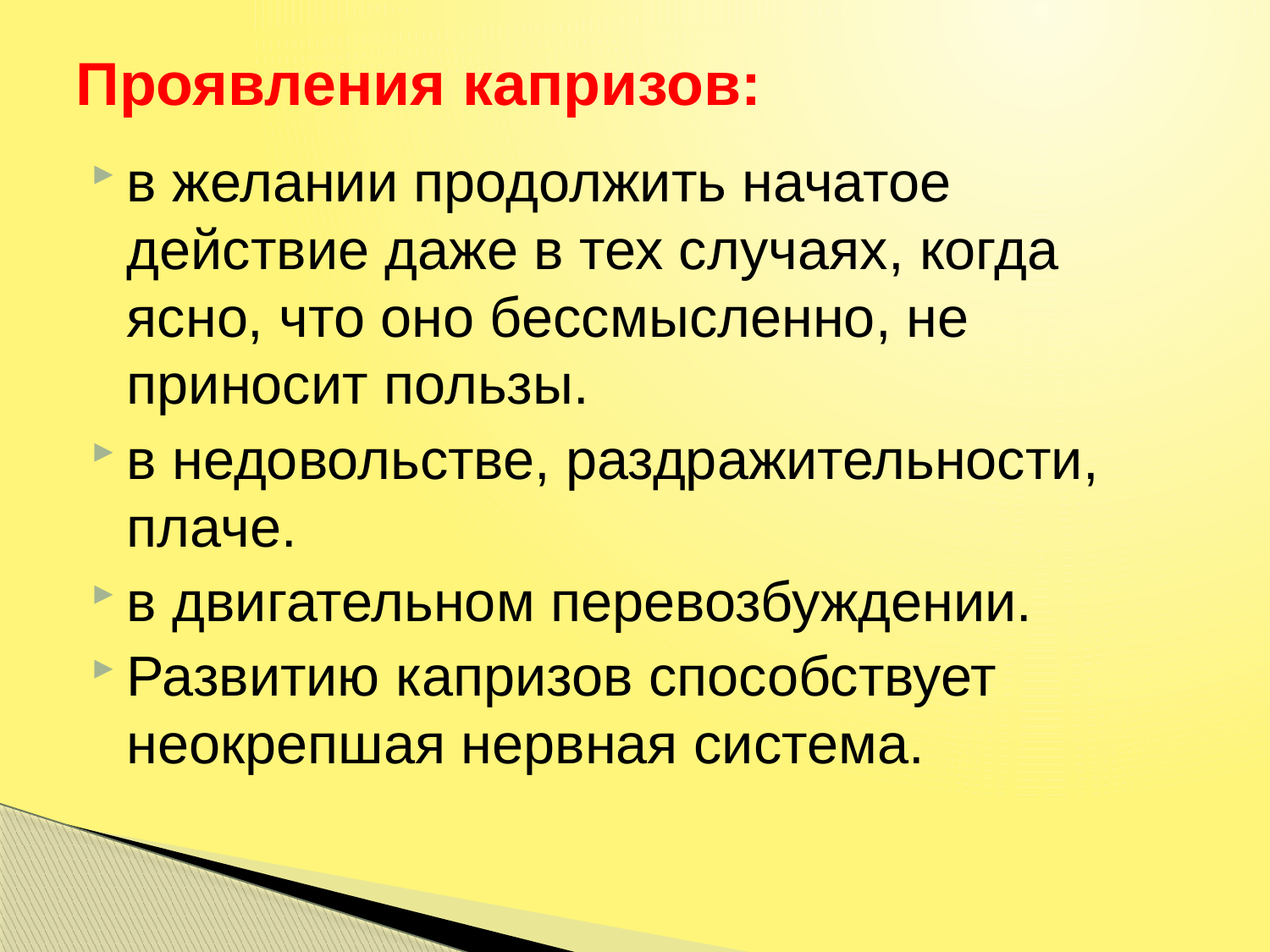

# Проявления капризов:
в желании продолжить начатое действие даже в тех случаях, когда ясно, что оно бессмысленно, не приносит пользы.
в недовольстве, раздражительности, плаче.
в двигательном перевозбуждении.
Развитию капризов способствует неокрепшая нервная система.